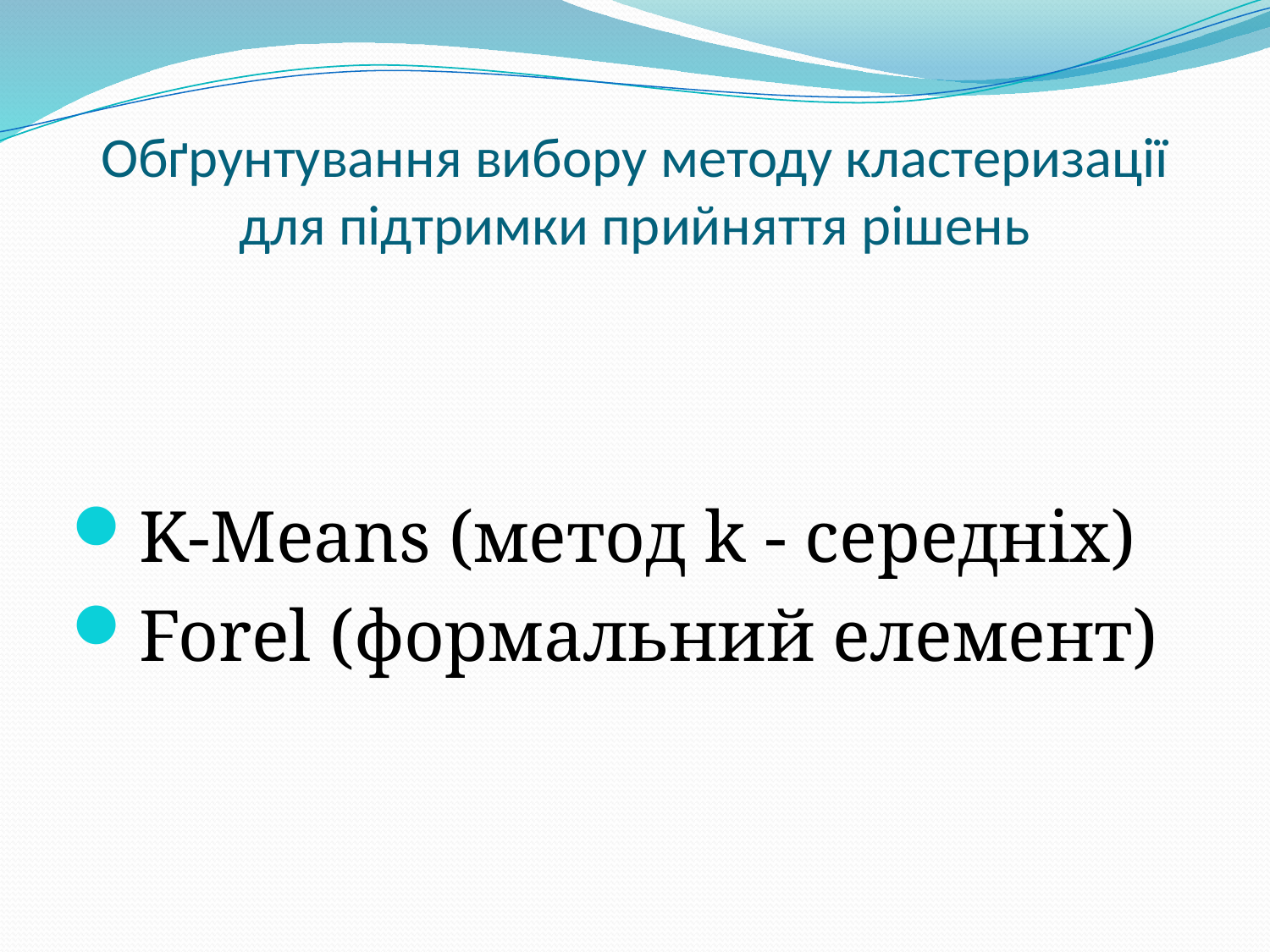

# Обґрунтування вибору методу кластеризації для підтримки прийняття рішень
K-Means (метод k - середніх)
Forel (формальний елемент)